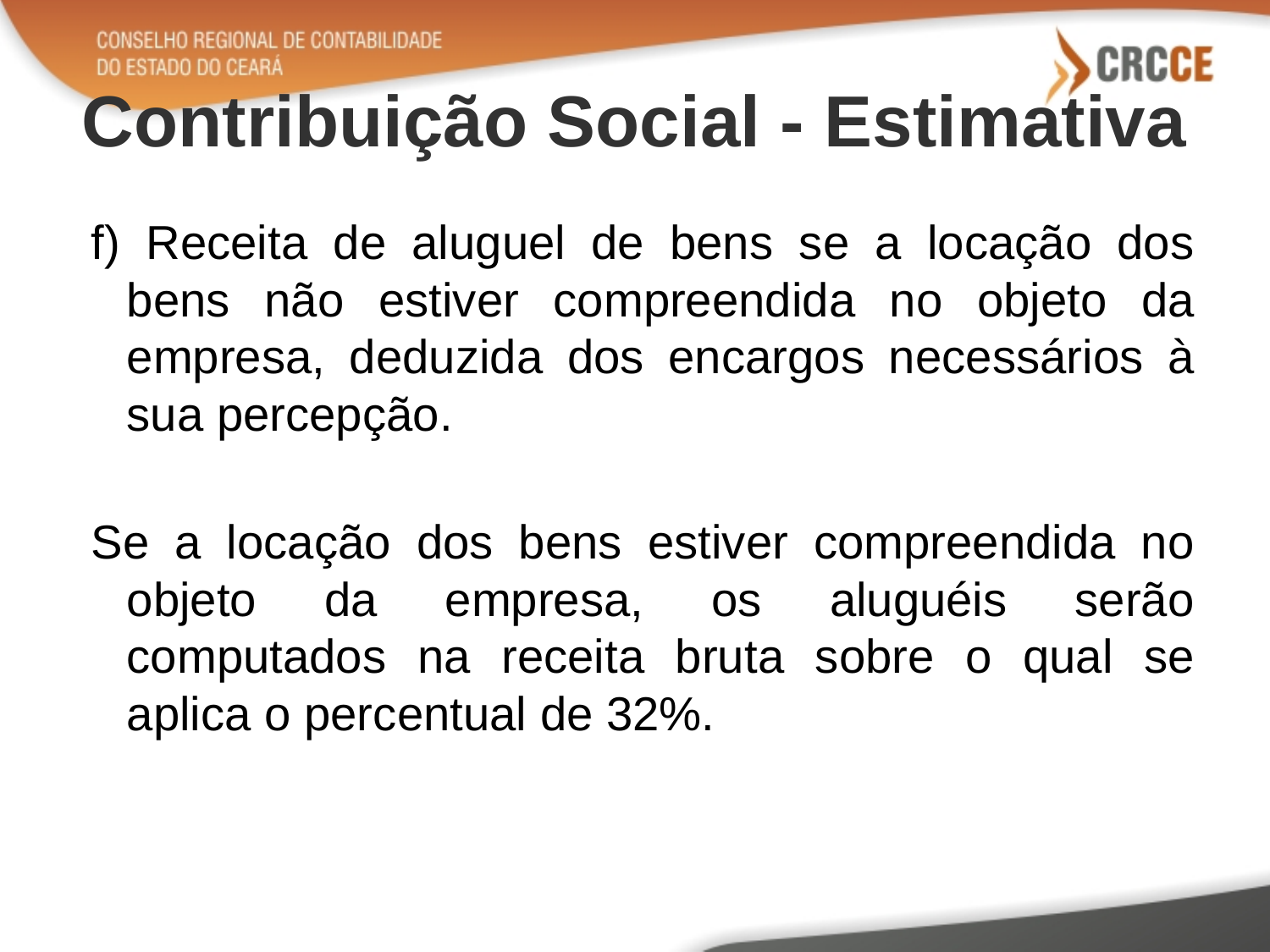

# Contribuição Social - Estimativa
f) Receita de aluguel de bens se a locação dos bens não estiver compreendida no objeto da empresa, deduzida dos encargos necessários à sua percepção.

Se a locação dos bens estiver compreendida no objeto da empresa, os aluguéis serão computados na receita bruta sobre o qual se aplica o percentual de 32%.